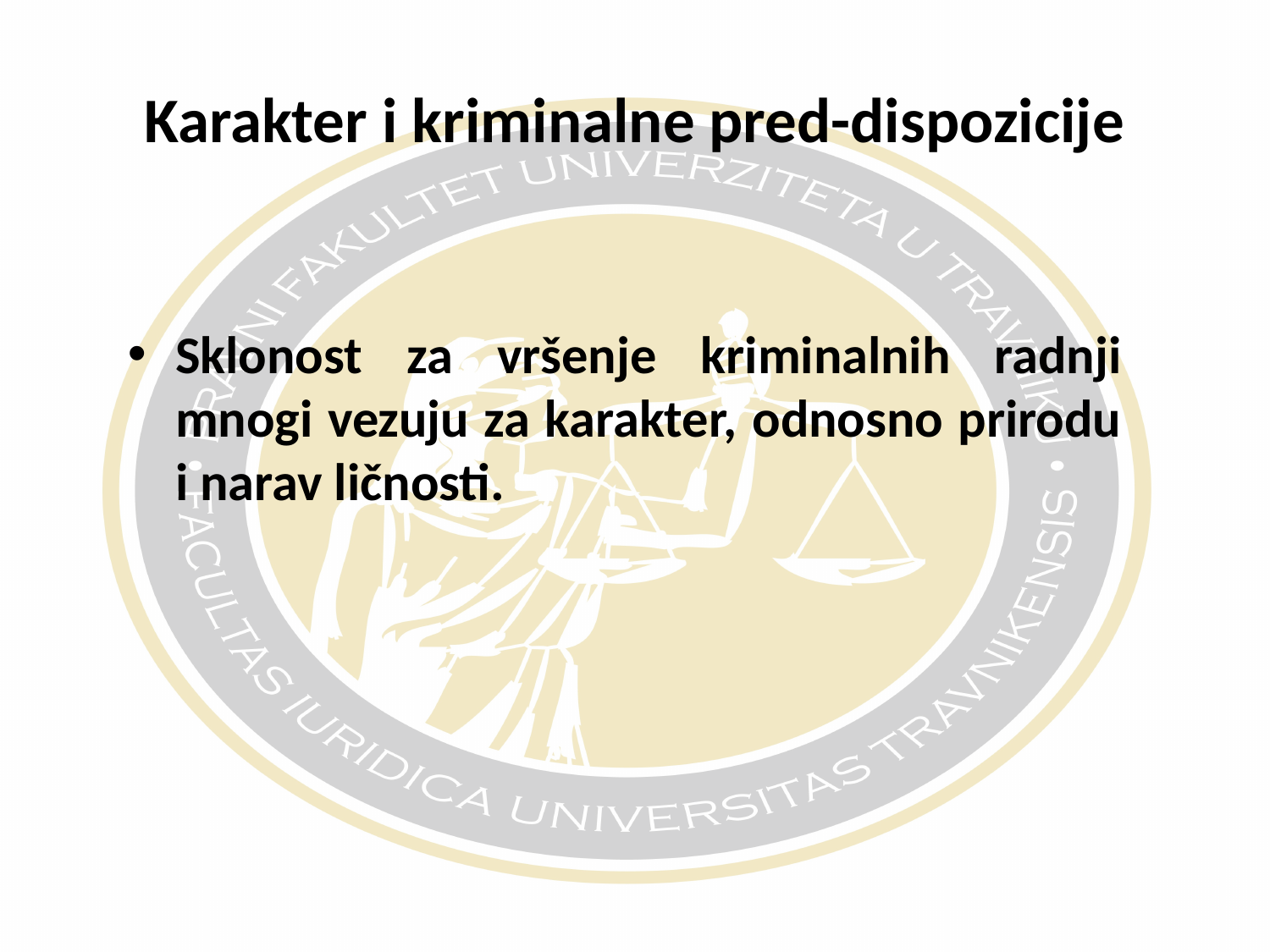

# Karakter i kriminalne pred-dispozicije

Sklonost za vršenje kriminalnih radnji mnogi vezuju za karakter, odnosno prirodu i narav ličnosti.